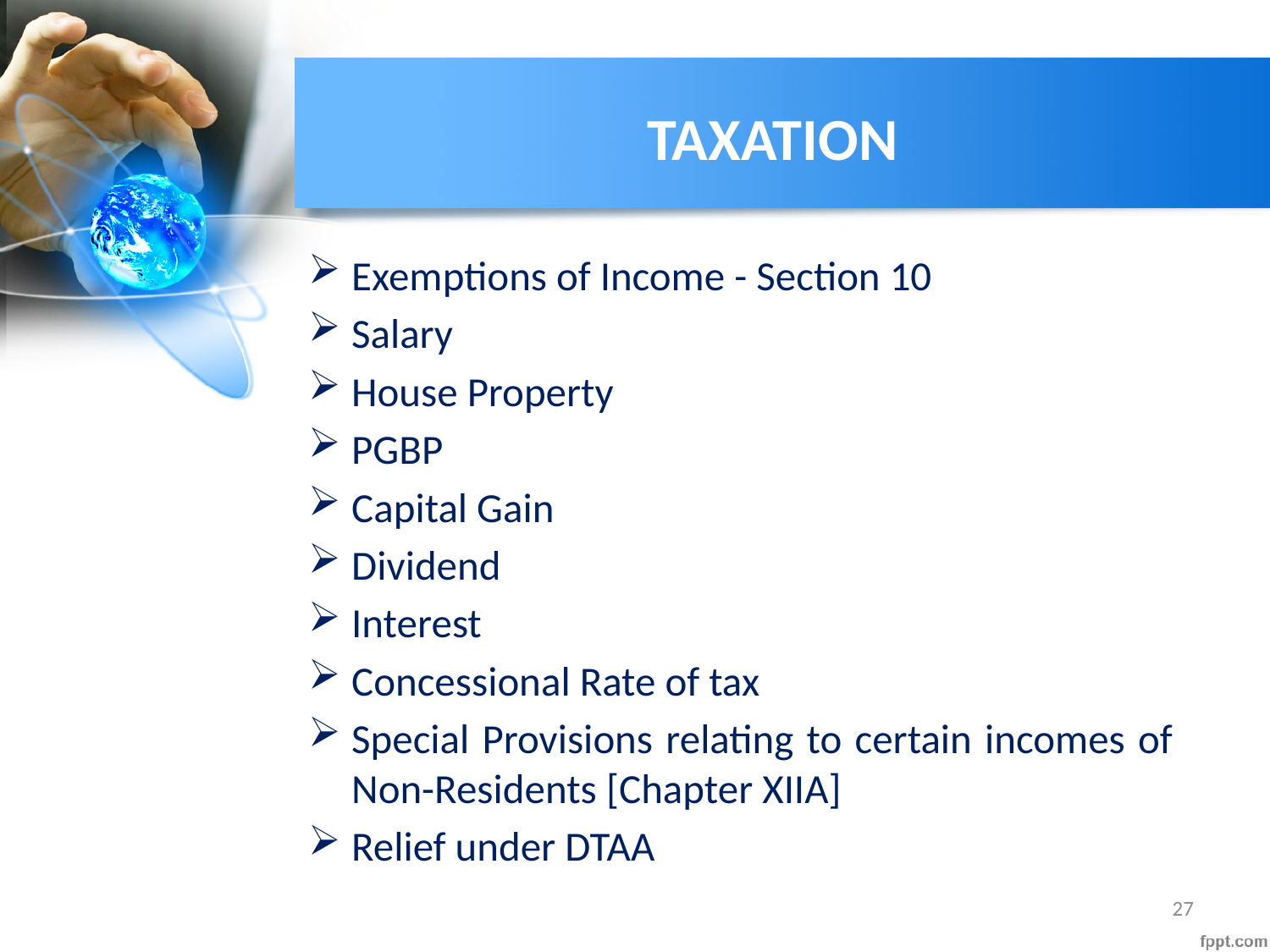

# TAXATION
Exemptions of Income - Section 10
Salary
House Property
PGBP
Capital Gain
Dividend
Interest
Concessional Rate of tax
Special Provisions relating to certain incomes of Non-Residents [Chapter XIIA]
Relief under DTAA

27